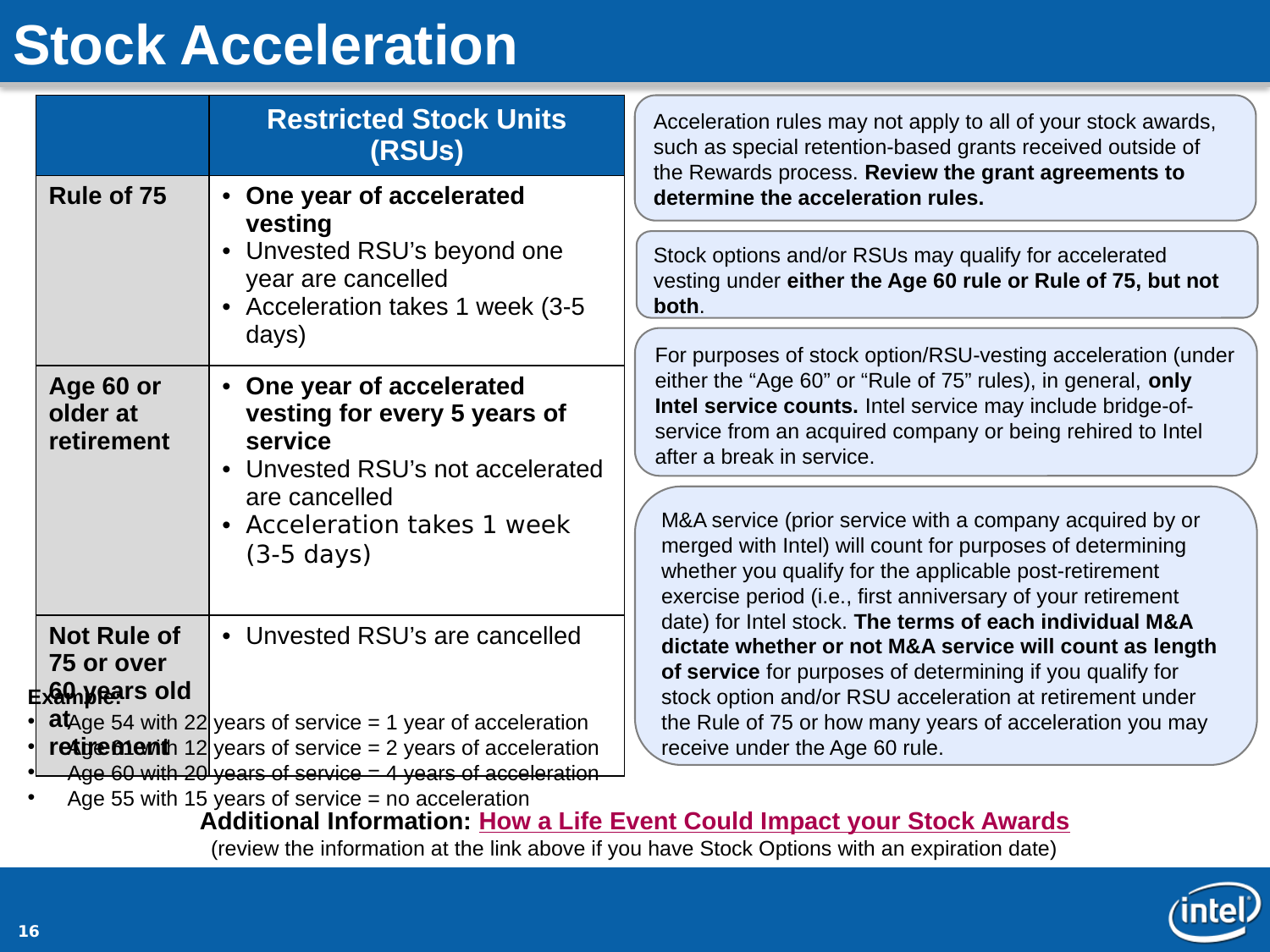

Stock Acceleration
|  | Restricted Stock Units (RSUs) |
| --- | --- |
| Rule of 75 | One year of accelerated vesting Unvested RSU’s beyond one year are cancelled Acceleration takes 1 week (3-5 days) |
| Age 60 or older at retirement | One year of accelerated vesting for every 5 years of service Unvested RSU’s not accelerated are cancelled Acceleration takes 1 week (3-5 days) |
| Not Rule of 75 or over 60 years old at retirement | Unvested RSU’s are cancelled |
Acceleration rules may not apply to all of your stock awards, such as special retention-based grants received outside of the Rewards process. Review the grant agreements to determine the acceleration rules.
Stock options and/or RSUs may qualify for accelerated vesting under either the Age 60 rule or Rule of 75, but not both.
For purposes of stock option/RSU-vesting acceleration (under either the “Age 60” or “Rule of 75” rules), in general, only Intel service counts. Intel service may include bridge-of-service from an acquired company or being rehired to Intel after a break in service.

M&A service (prior service with a company acquired by or merged with Intel) will count for purposes of determining whether you qualify for the applicable post-retirement exercise period (i.e., first anniversary of your retirement date) for Intel stock. The terms of each individual M&A dictate whether or not M&A service will count as length of service for purposes of determining if you qualify for stock option and/or RSU acceleration at retirement under the Rule of 75 or how many years of acceleration you may receive under the Age 60 rule.
Example:
Age 54 with 22 years of service = 1 year of acceleration
Age 61 with 12 years of service = 2 years of acceleration
Age 60 with 20 years of service = 4 years of acceleration
Age 55 with 15 years of service = no acceleration
Additional Information: How a Life Event Could Impact your Stock Awards
(review the information at the link above if you have Stock Options with an expiration date)